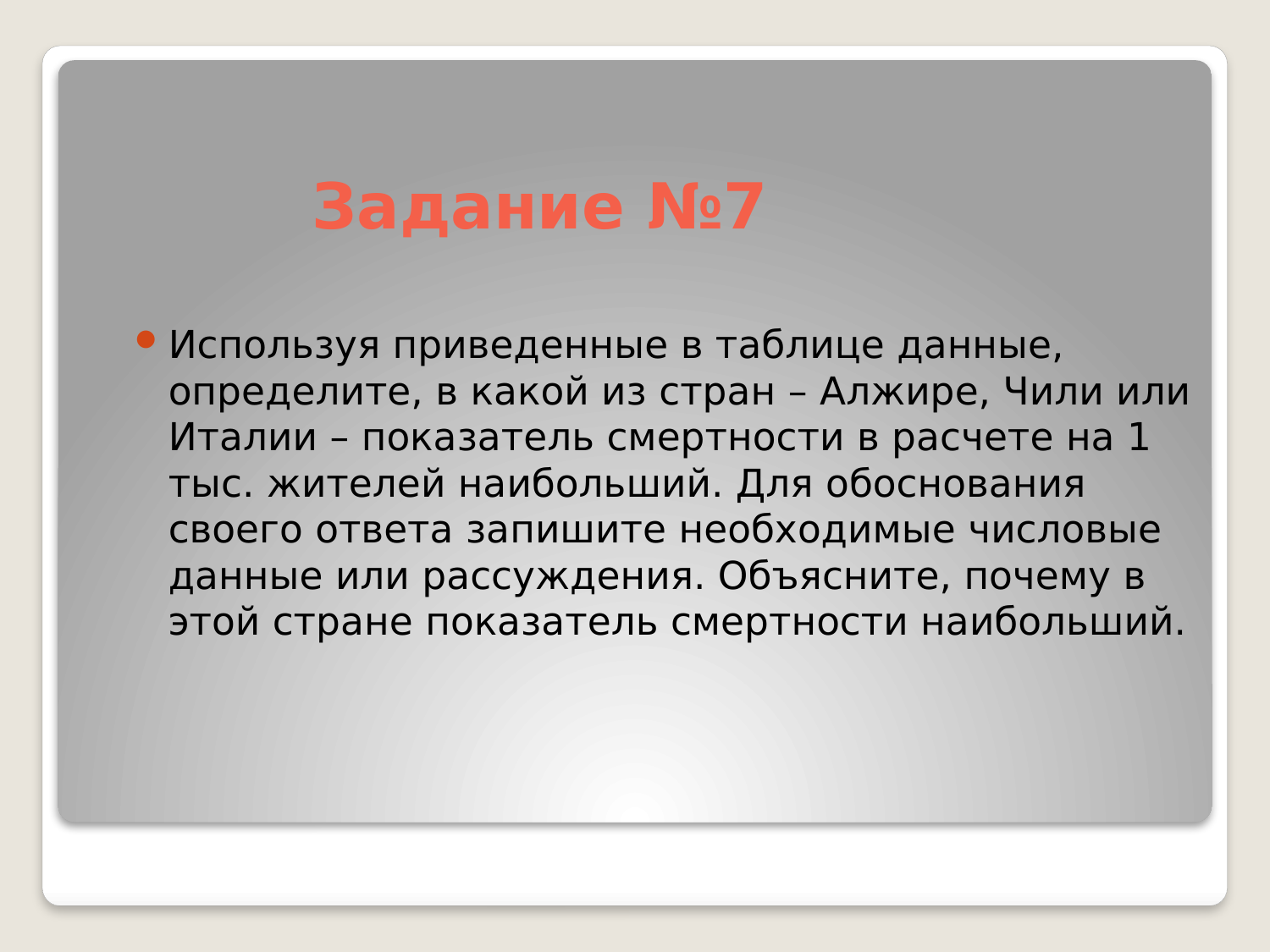

# Задание №7
Используя приведенные в таблице данные, определите, в какой из стран – Алжире, Чили или Италии – показатель смертности в расчете на 1 тыс. жителей наибольший. Для обоснования своего ответа запишите необходимые числовые данные или рассуждения. Объясните, почему в этой стране показатель смертности наибольший.